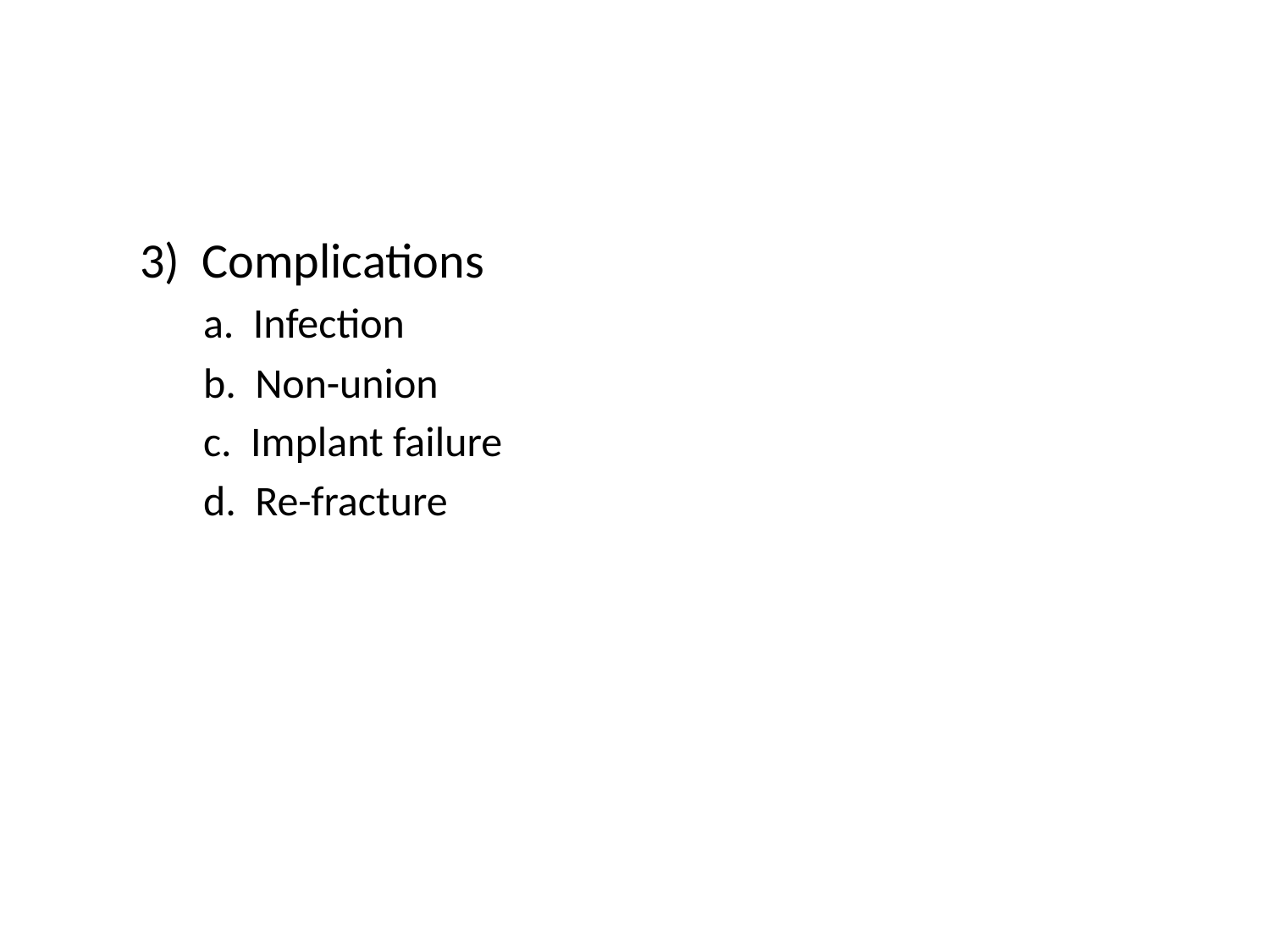

#
3)  Complications
a.  Infection
b.  Non-union
c.  Implant failure
d.  Re-fracture